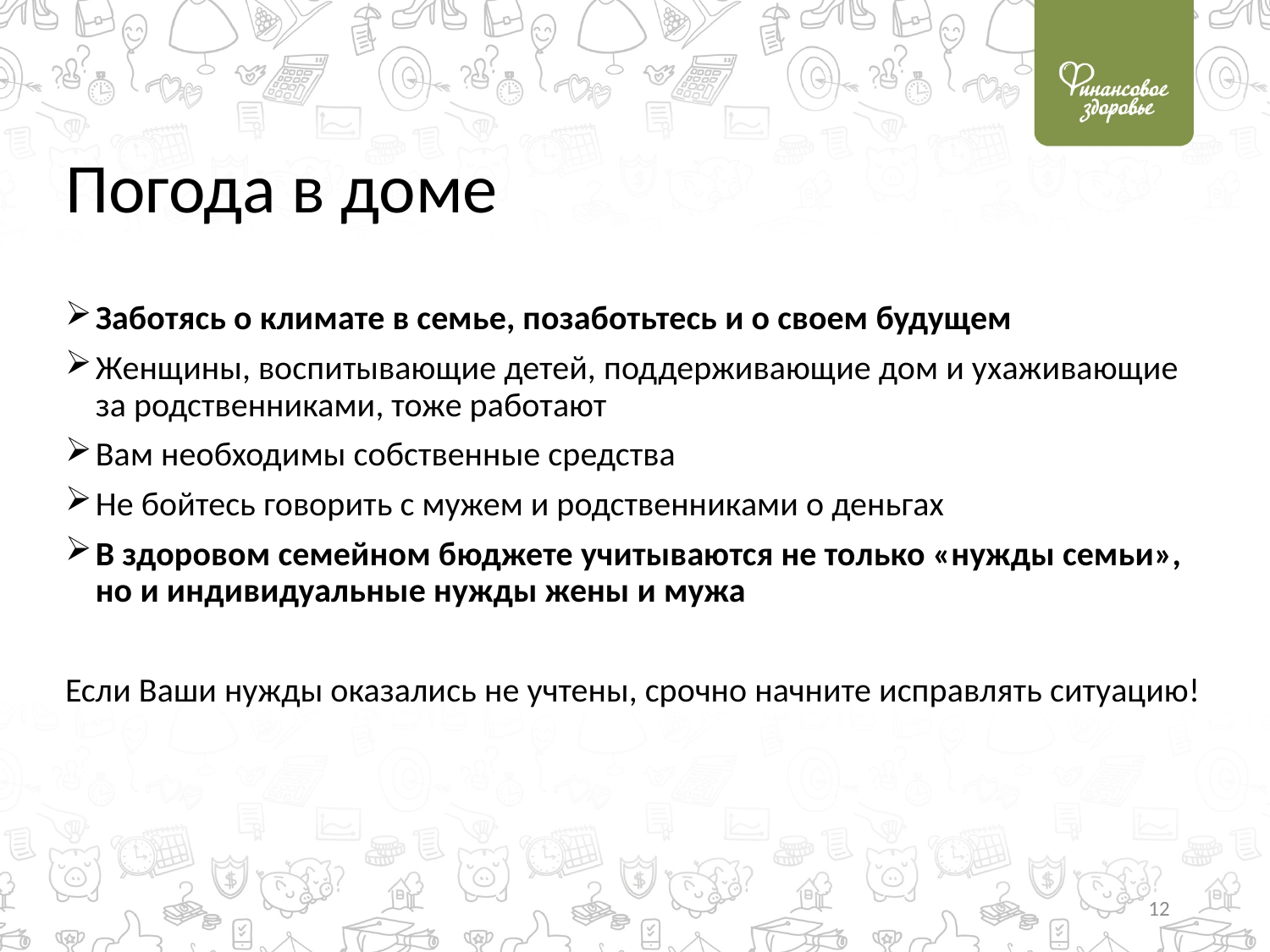

# Погода в доме
Заботясь о климате в семье, позаботьтесь и о своем будущем
Женщины, воспитывающие детей, поддерживающие дом и ухаживающие за родственниками, тоже работают
Вам необходимы собственные средства
Не бойтесь говорить с мужем и родственниками о деньгах
В здоровом семейном бюджете учитываются не только «нужды семьи», но и индивидуальные нужды жены и мужа

Если Ваши нужды оказались не учтены, срочно начните исправлять ситуацию!

12